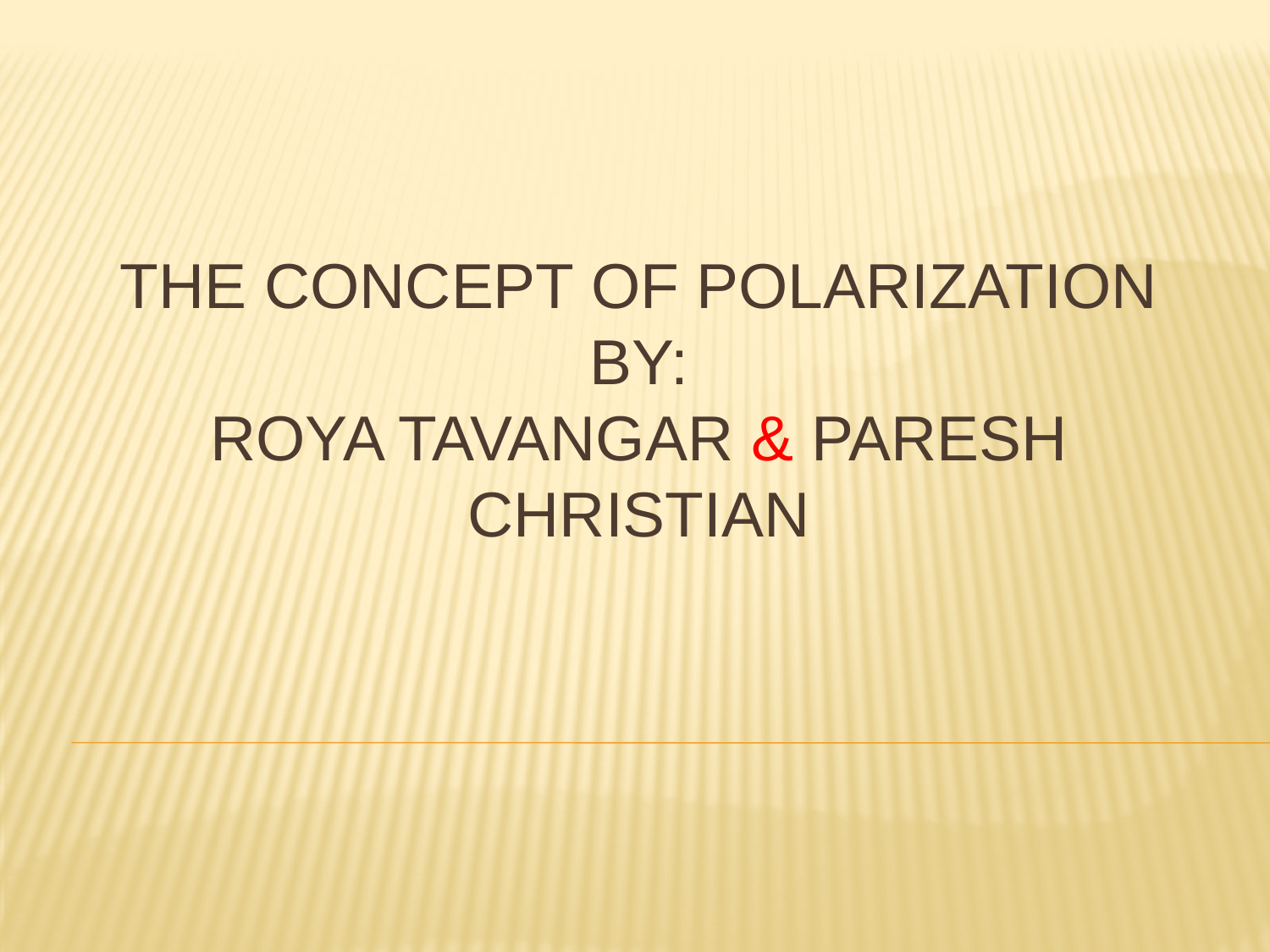

# The Concept of Polarization By: Roya Tavangar & Paresh CHRISTIAN